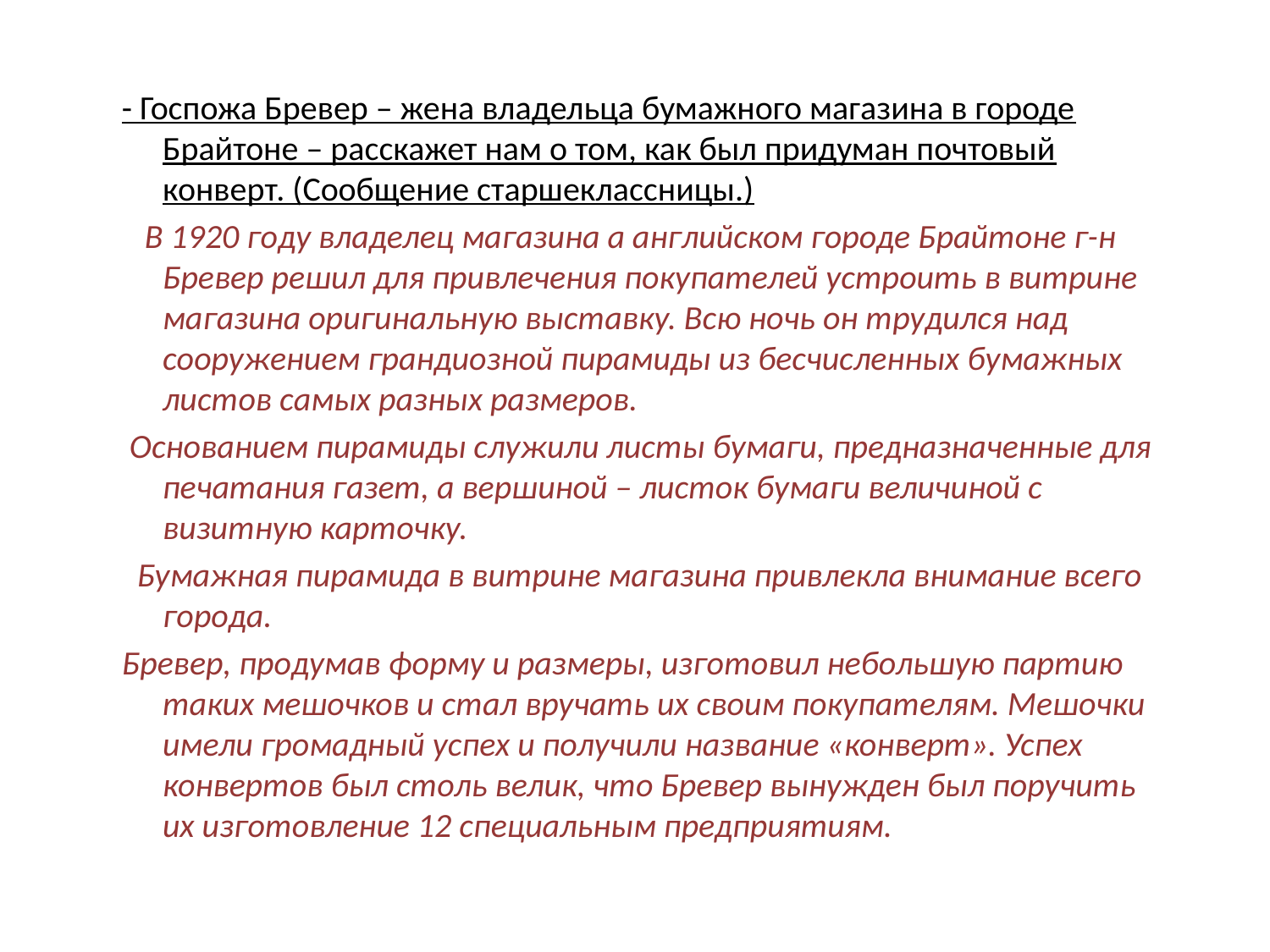

- Госпожа Бревер – жена владельца бумажного магазина в городе Брайтоне – расскажет нам о том, как был придуман почтовый конверт. (Сообщение старшеклассницы.)
   В 1920 году владелец магазина а английском городе Брайтоне г-н Бревер решил для привлечения покупателей устроить в витрине магазина оригинальную выставку. Всю ночь он трудился над сооружением грандиозной пирамиды из бесчисленных бумажных листов самых разных размеров.
 Основанием пирамиды служили листы бумаги, предназначенные для печатания газет, а вершиной – листок бумаги величиной с визитную карточку.
  Бумажная пирамида в витрине магазина привлекла внимание всего города.
Бревер, продумав форму и размеры, изготовил небольшую партию таких мешочков и стал вручать их своим покупателям. Мешочки имели громадный успех и получили название «конверт». Успех конвертов был столь велик, что Бревер вынужден был поручить их изготовление 12 специальным предприятиям.